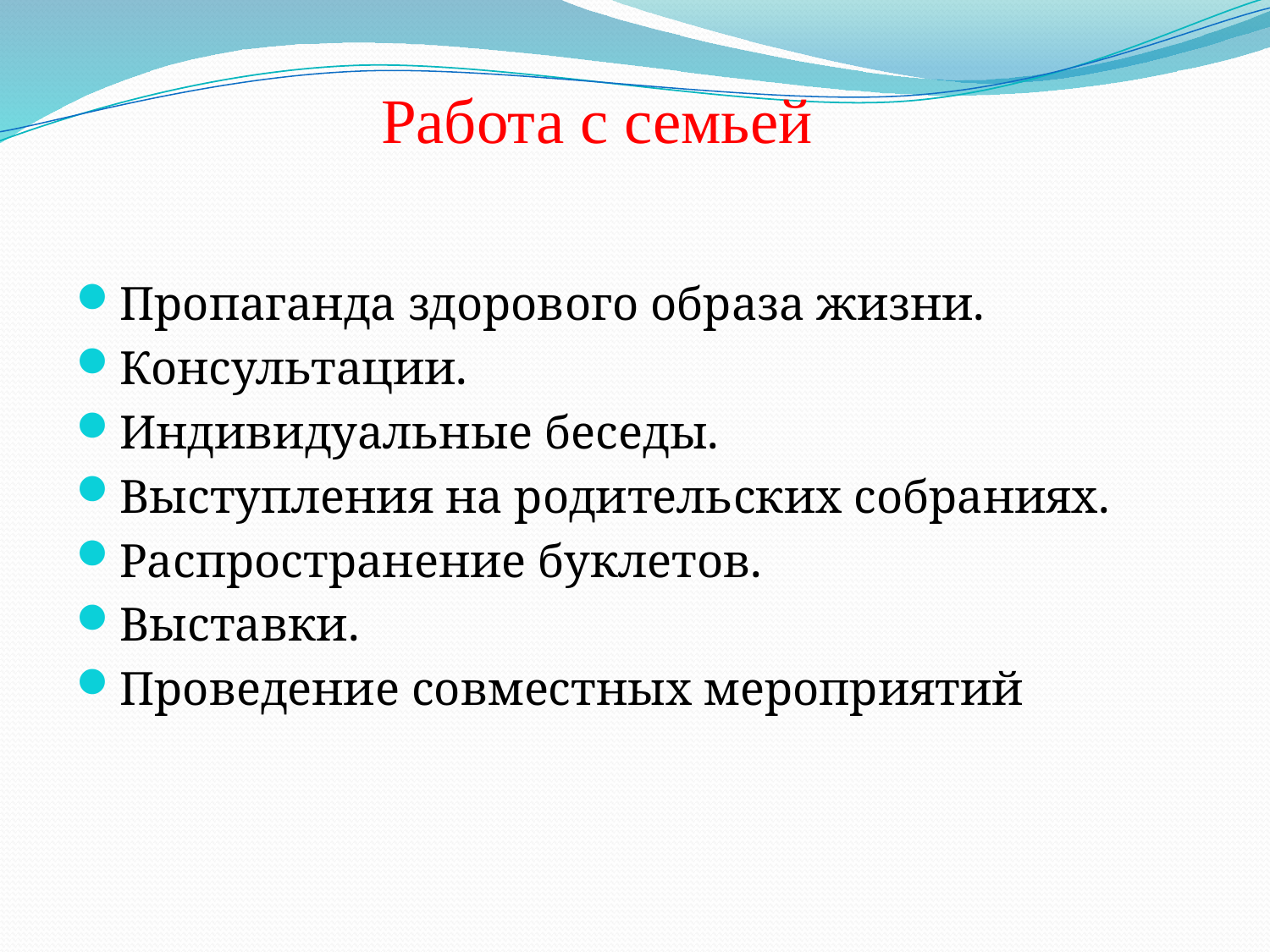

# Работа с семьей
Пропаганда здорового образа жизни.
Консультации.
Индивидуальные беседы.
Выступления на родительских собраниях.
Распространение буклетов.
Выставки.
Проведение совместных мероприятий